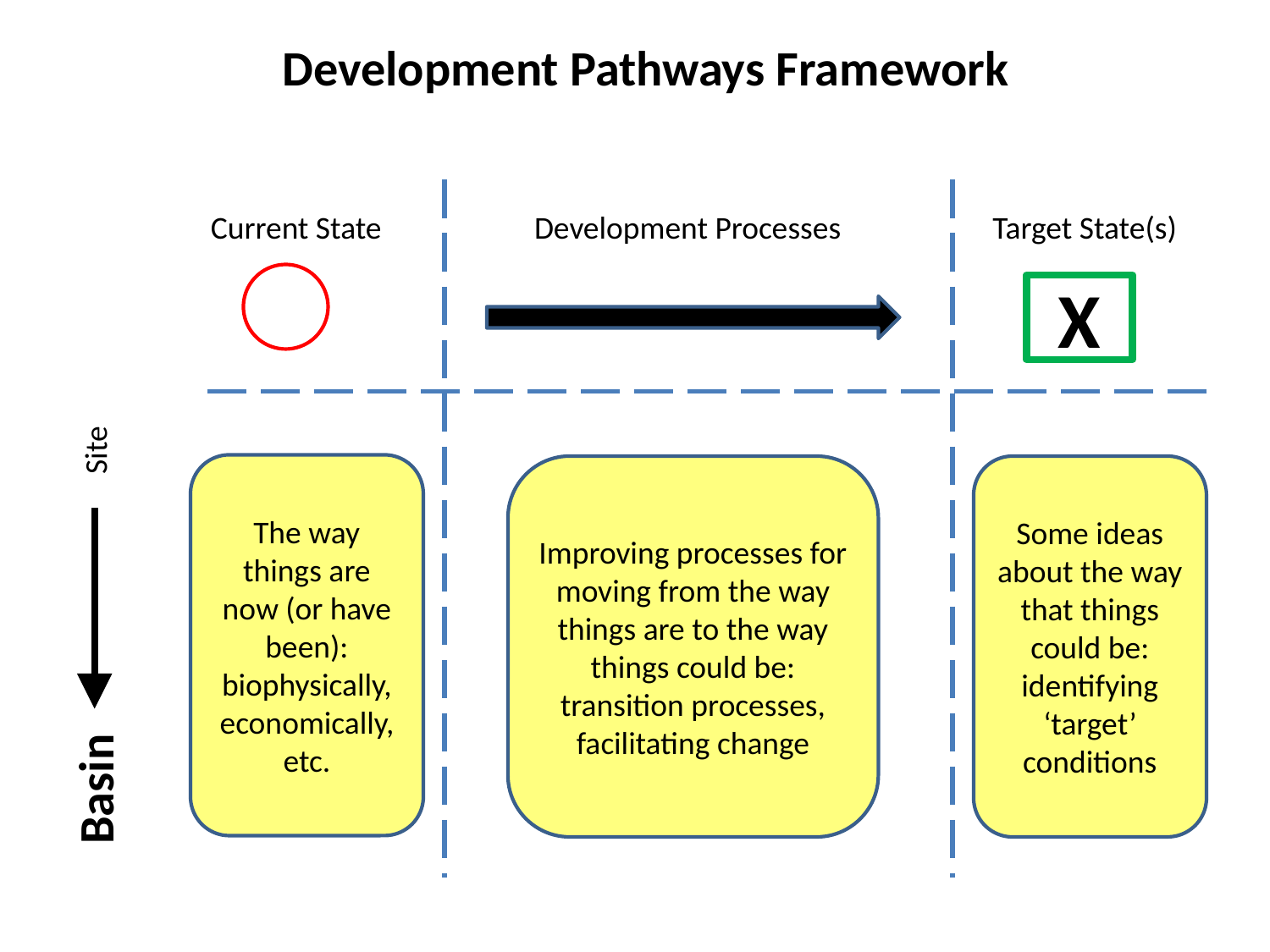

Development Pathways Framework
Current State
Development Processes
Target State(s)

X

Site
The way things are now (or have been): biophysically, economically, etc.
Improving processes for moving from the way things are to the way things could be: transition processes, facilitating change
Some ideas about the way that things could be: identifying ‘target’ conditions
Basin